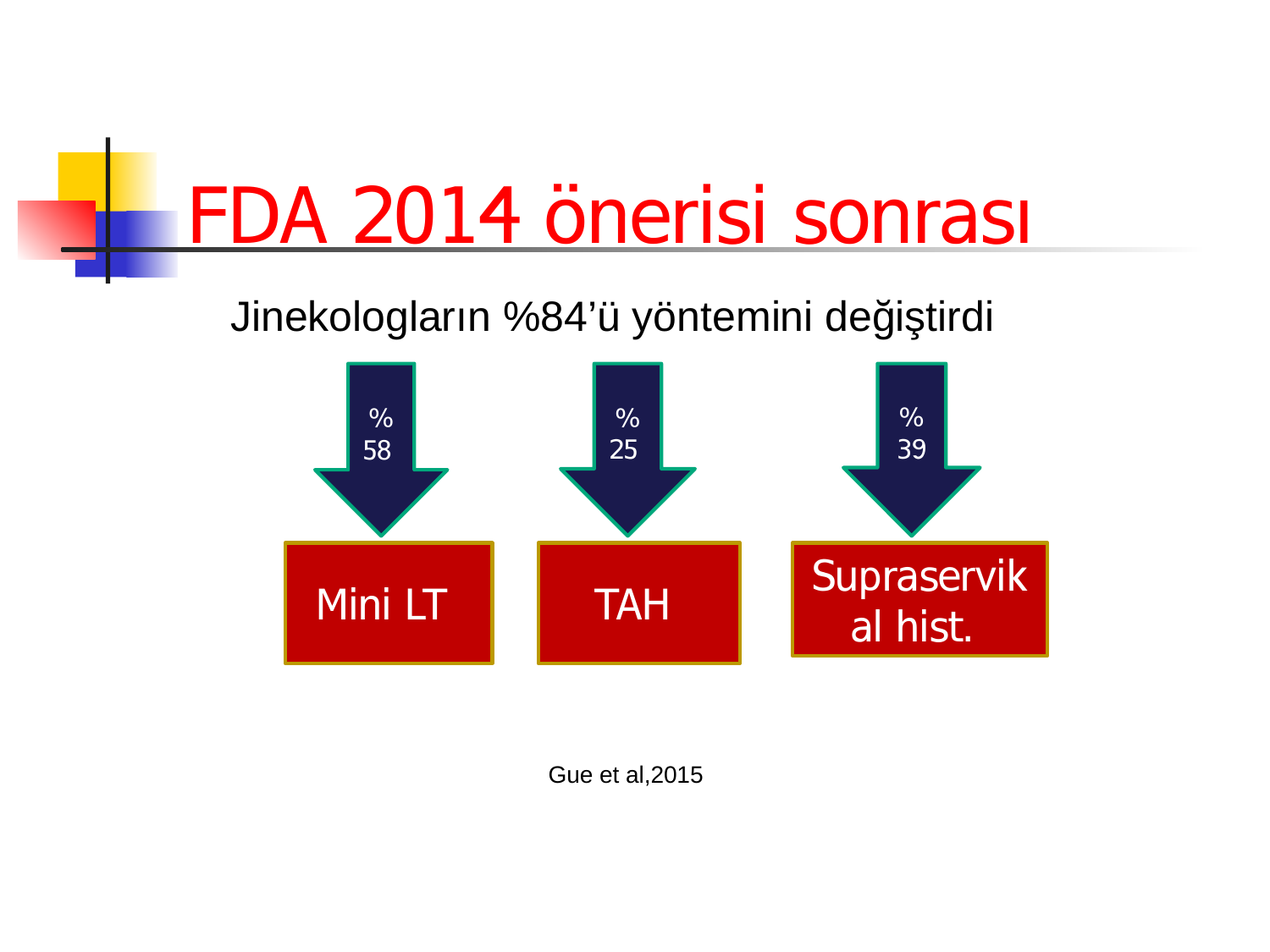

# FDA 2014 önerisi sonrası
Jinekologların %84’ü yöntemini değiştirdi

%
58
%
25
%
39
Supraservikal hist.
Mini LT
TAH
Gue et al,2015